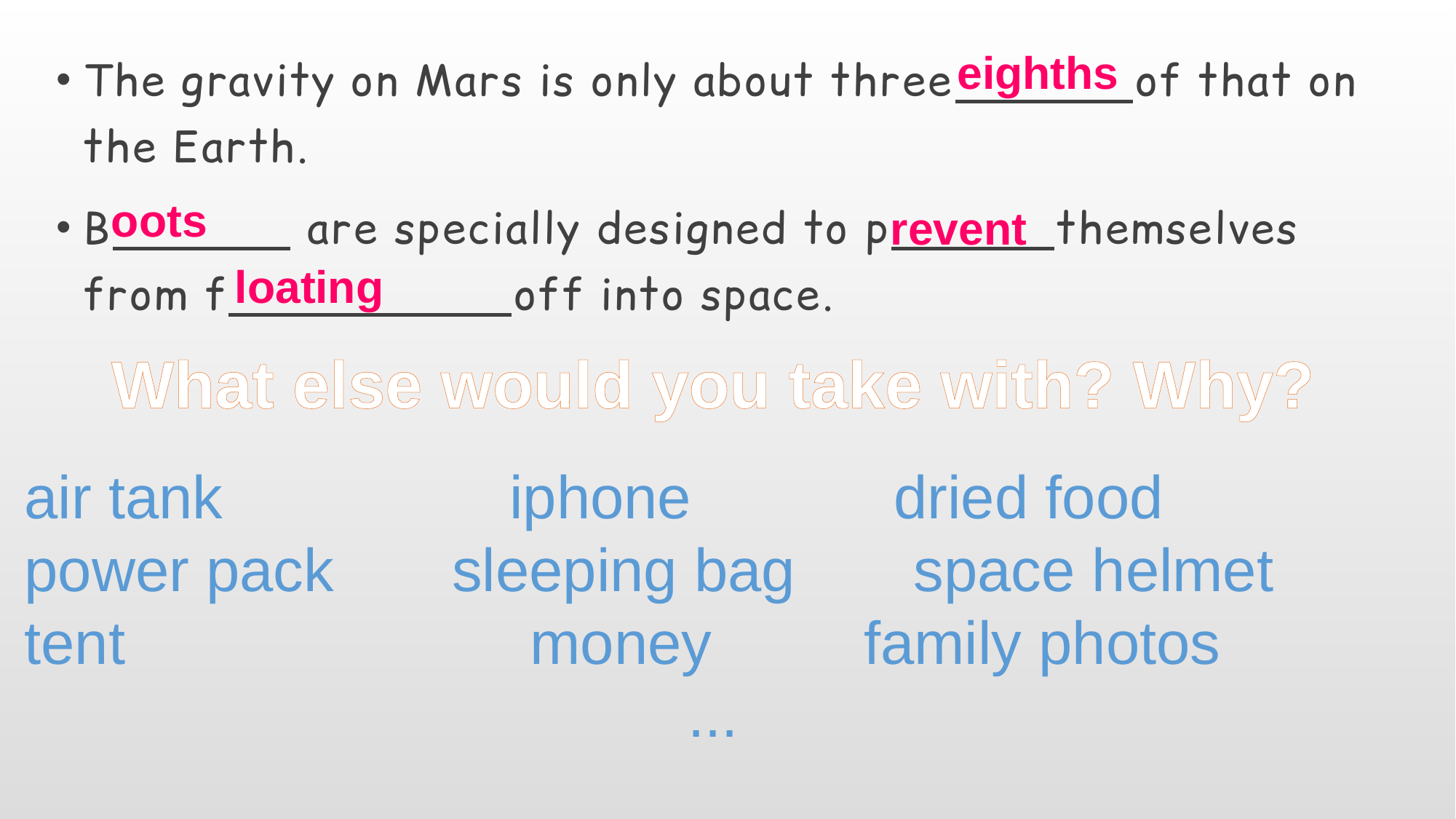

The gravity on Mars is only about three            of that on the Earth.
B             are specially designed to p           themselves from f                   off into space.
eighths
oots
revent
loating
What else would you take with? Why?
air tank                 iphone            dried food       power pack       sleeping bag       space helmet     tent                        money         family photos
   ...